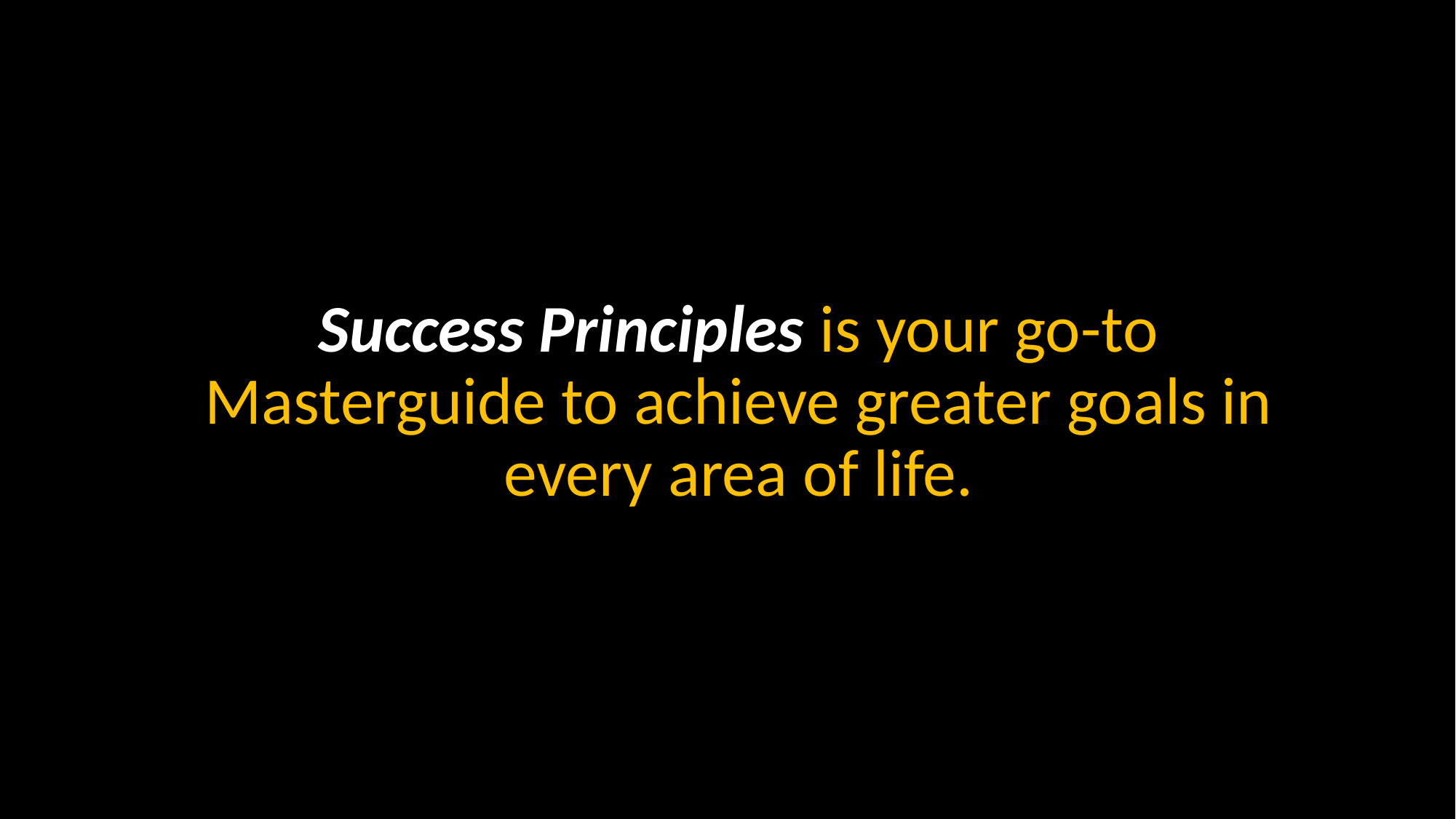

Success Principles is your go-to Masterguide to achieve greater goals in every area of life.